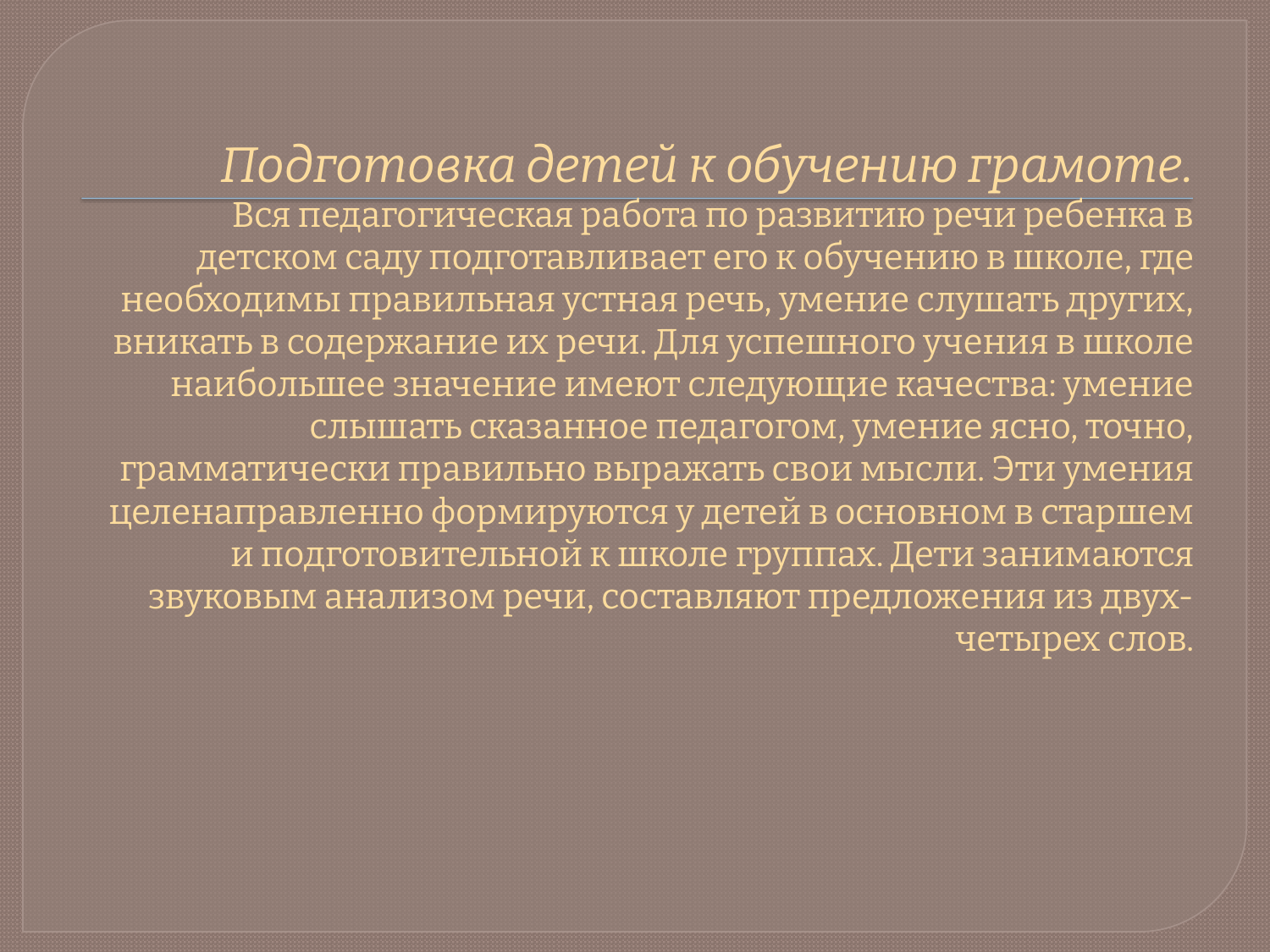

# Подготовка детей к обучению грамоте. Вся педагогическая работа по развитию речи ребенка в детском саду подготавливает его к обучению в школе, где необходимы правильная устная речь, умение слушать других, вникать в содержание их речи. Для успешного учения в школе наибольшее значение имеют следующие качества: умение слышать сказанное педагогом, умение ясно, точно, грамматически правильно выражать свои мысли. Эти умения целенаправленно формируются у детей в основном в старшем и подготовительной к школе группах. Дети занимаются звуковым анализом речи, составляют предложения из двух- четырех слов.